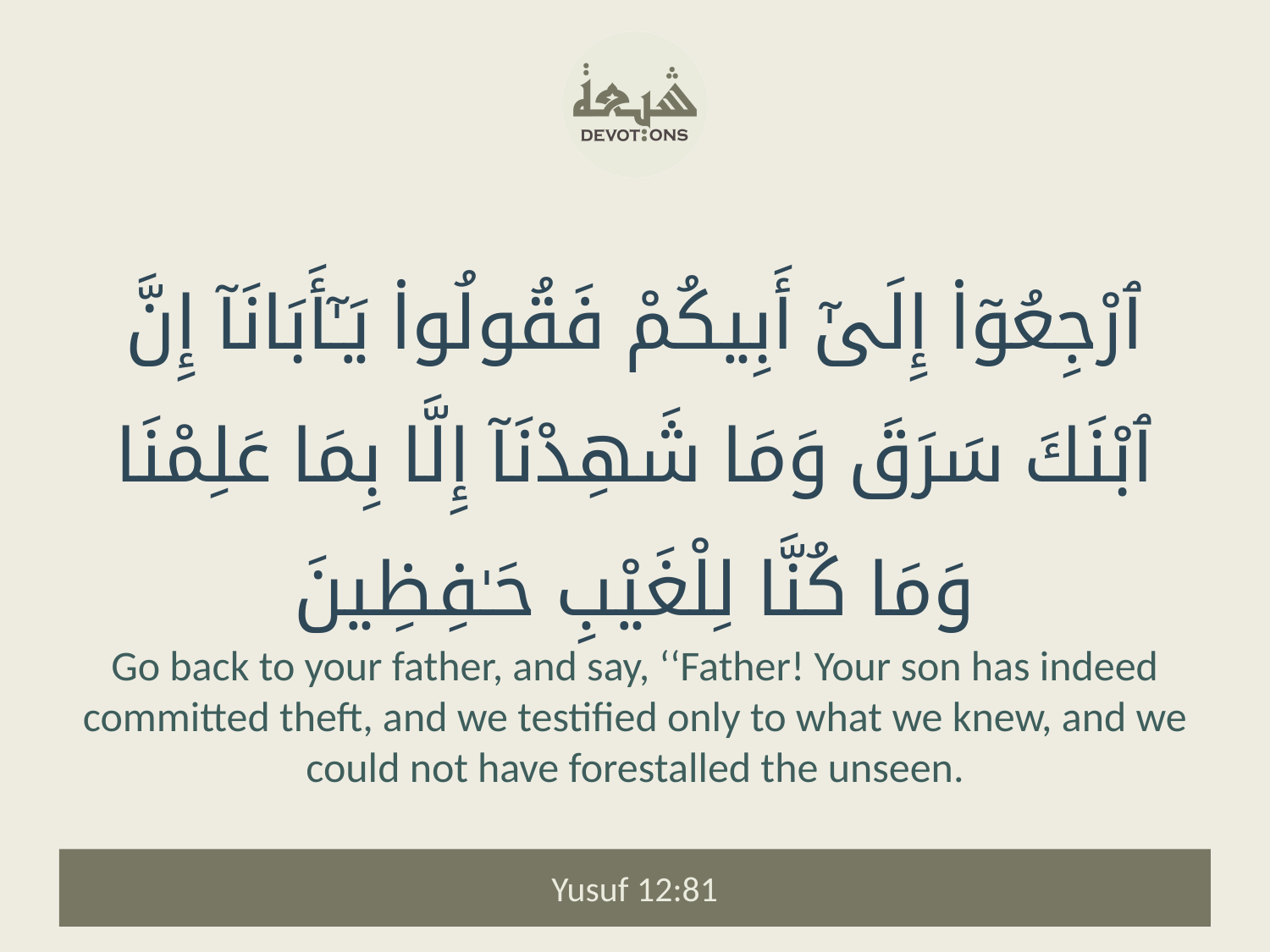

ٱرْجِعُوٓا۟ إِلَىٰٓ أَبِيكُمْ فَقُولُوا۟ يَـٰٓأَبَانَآ إِنَّ ٱبْنَكَ سَرَقَ وَمَا شَهِدْنَآ إِلَّا بِمَا عَلِمْنَا وَمَا كُنَّا لِلْغَيْبِ حَـٰفِظِينَ
Go back to your father, and say, ‘‘Father! Your son has indeed committed theft, and we testified only to what we knew, and we could not have forestalled the unseen.
Yusuf 12:81